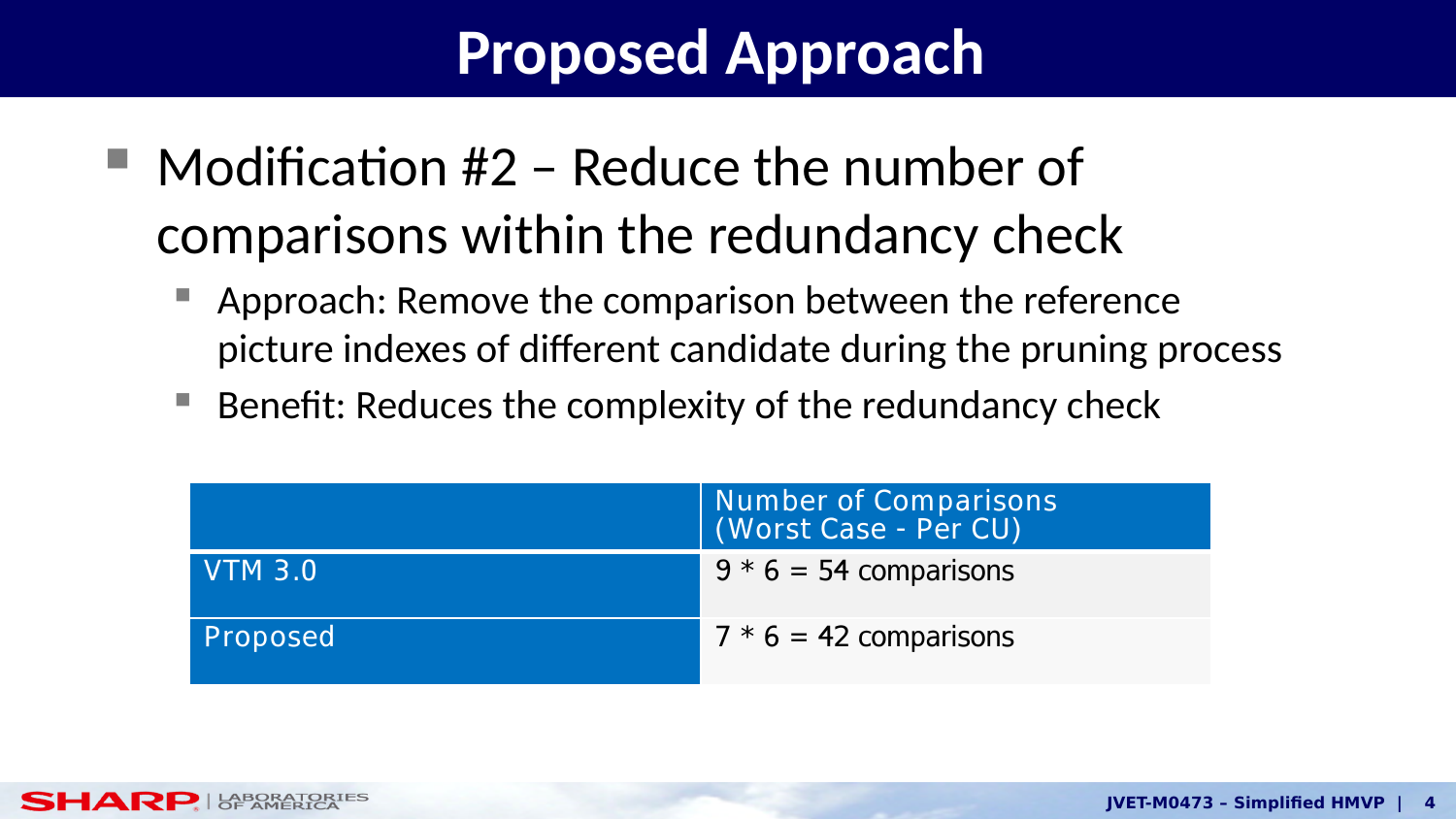

# Proposed Approach
Modification #2 – Reduce the number of comparisons within the redundancy check
Approach: Remove the comparison between the reference picture indexes of different candidate during the pruning process
Benefit: Reduces the complexity of the redundancy check

|  | Number of Comparisons (Worst Case - Per CU) |
| --- | --- |
| VTM 3.0 | 9 \* 6 = 54 comparisons |
| Proposed | 7 \* 6 = 42 comparisons |